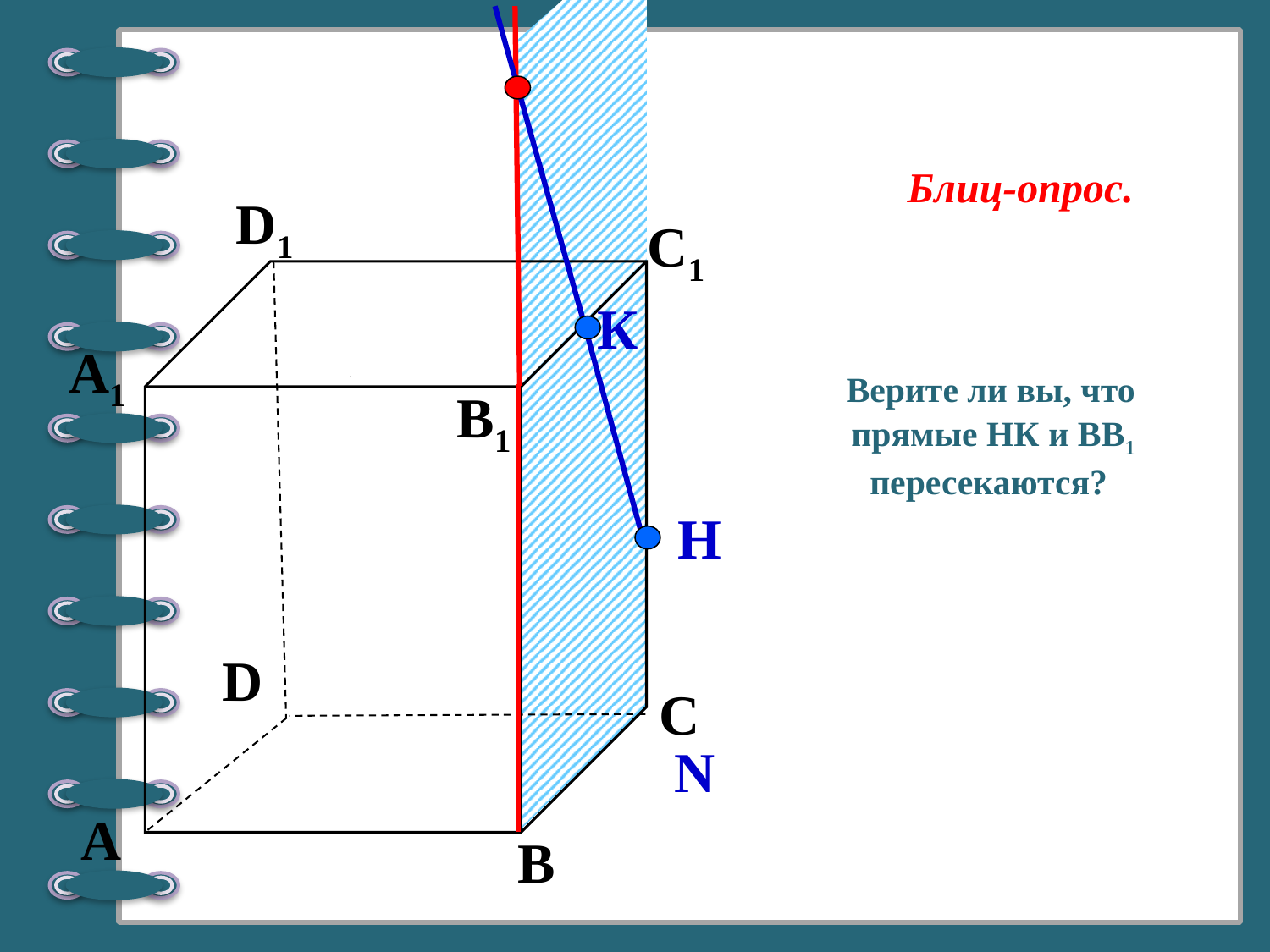

Блиц-опрос.
D1
С1

К

       Верите ли вы, что
       прямые НК и ВВ1
       пересекаются?

А1
B1

Н

D
С
N
А
В